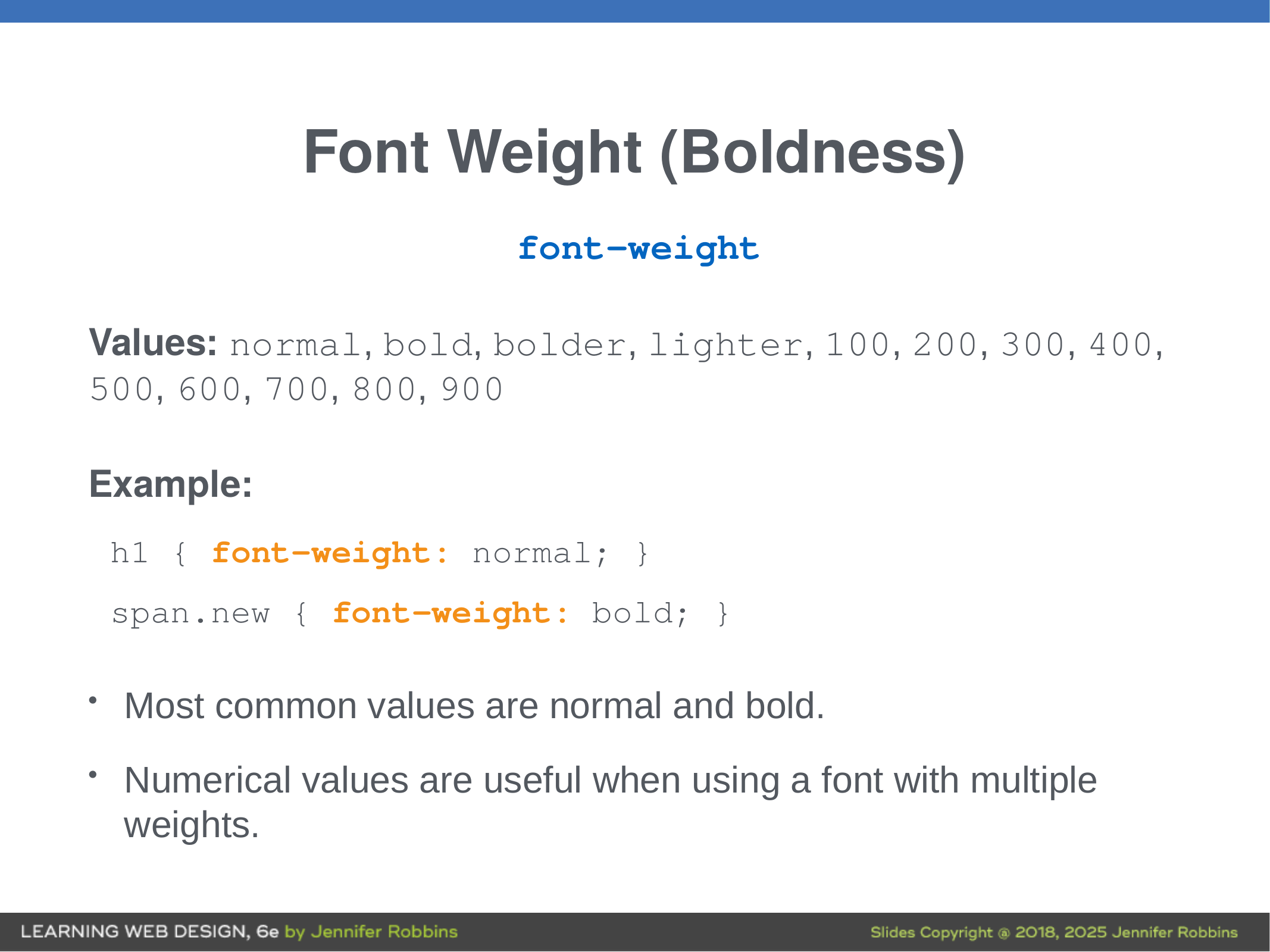

# Font Weight (Boldness)
font-weight
Values: normal, bold, bolder, lighter, 100, 200, 300, 400, 500, 600, 700, 800, 900
Example:
h1 { font-weight: normal; }
span.new { font-weight: bold; }
Most common values are normal and bold.
Numerical values are useful when using a font with multiple weights.